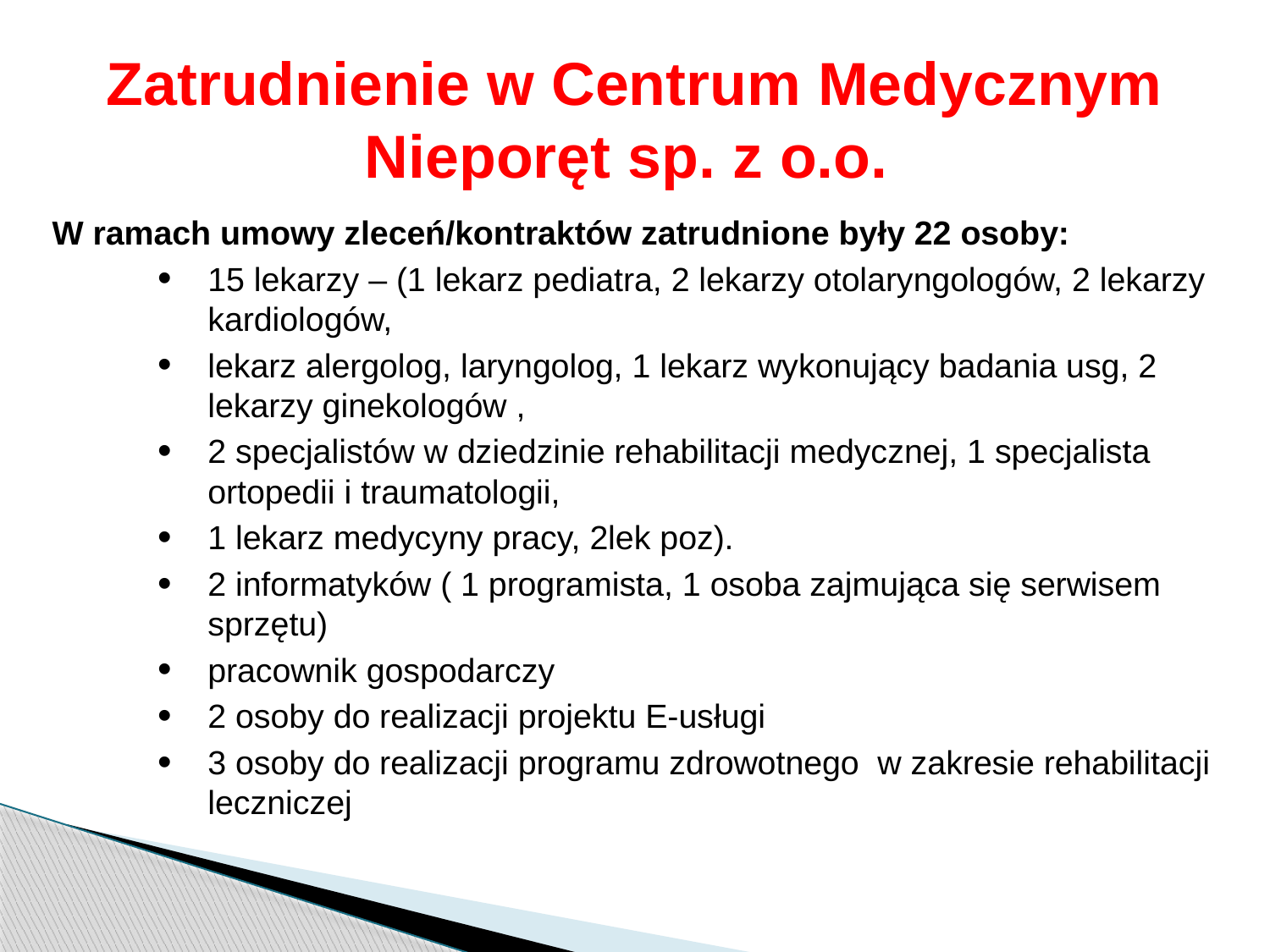

# Zatrudnienie w Centrum Medycznym Nieporęt sp. z o.o.
W ramach umowy zleceń/kontraktów zatrudnione były 22 osoby:
15 lekarzy – (1 lekarz pediatra, 2 lekarzy otolaryngologów, 2 lekarzy kardiologów,
lekarz alergolog, laryngolog, 1 lekarz wykonujący badania usg, 2 lekarzy ginekologów ,
2 specjalistów w dziedzinie rehabilitacji medycznej, 1 specjalista ortopedii i traumatologii,
1 lekarz medycyny pracy, 2lek poz).
2 informatyków ( 1 programista, 1 osoba zajmująca się serwisem sprzętu)
pracownik gospodarczy
2 osoby do realizacji projektu E-usługi
3 osoby do realizacji programu zdrowotnego  w zakresie rehabilitacji leczniczej